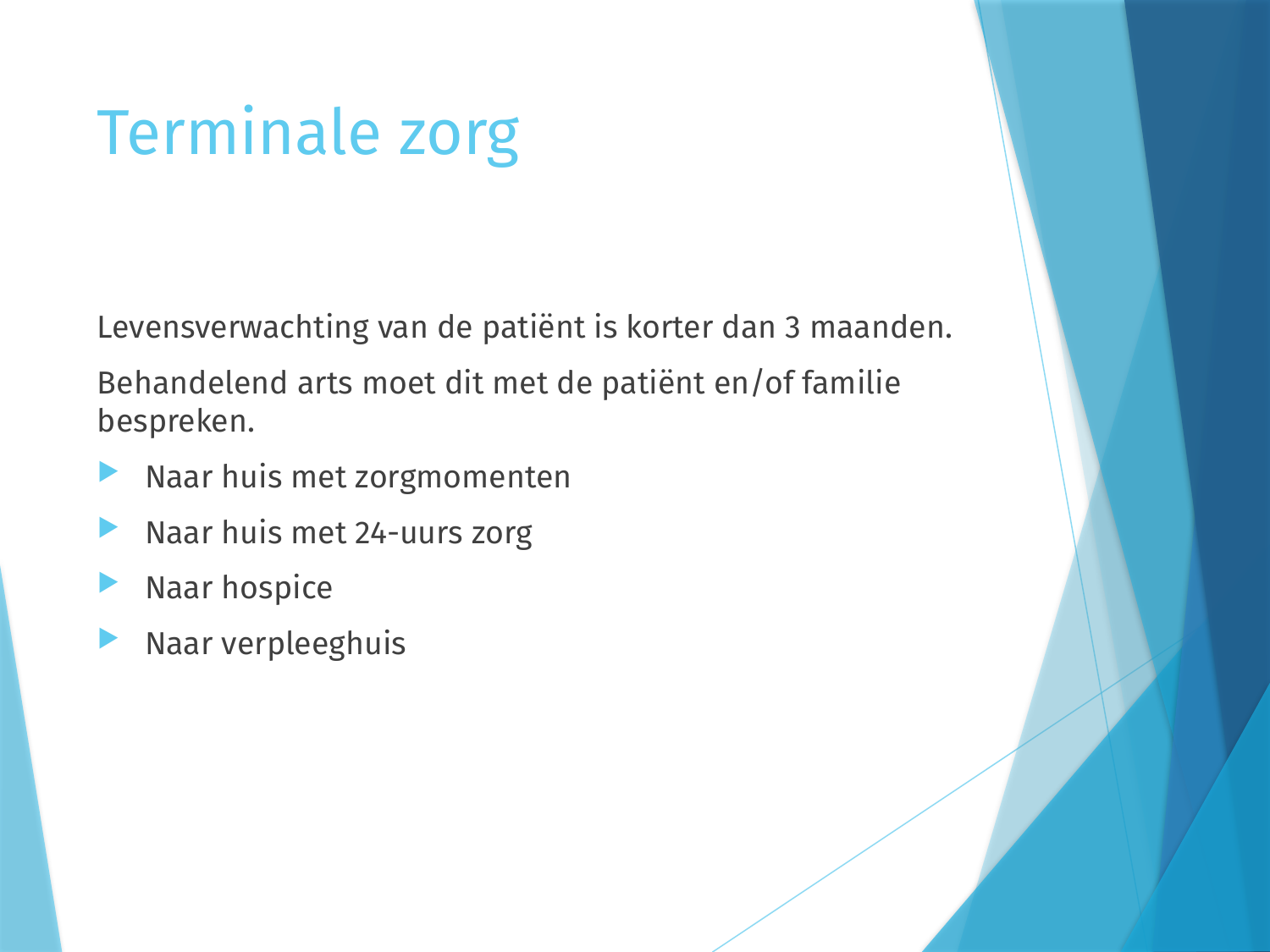

# Terminale zorg
Levensverwachting van de patiënt is korter dan 3 maanden.
Behandelend arts moet dit met de patiënt en/of familie bespreken.
Naar huis met zorgmomenten
Naar huis met 24-uurs zorg
Naar hospice
Naar verpleeghuis